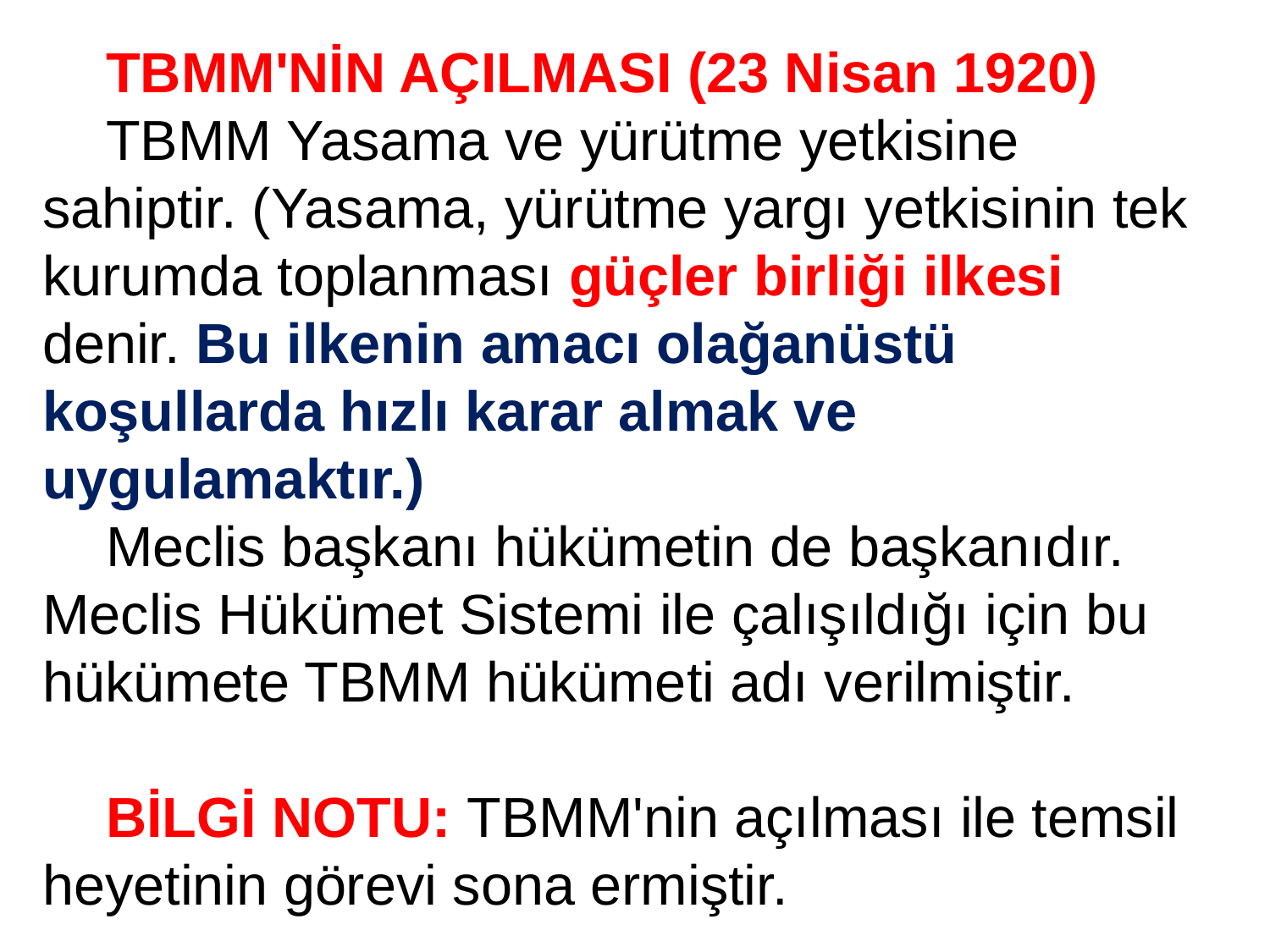

TBMM'NİN AÇILMASI (23 Nisan 1920)
TBMM Yasama ve yürütme yetkisine sahiptir. (Yasama, yürütme yargı yetkisinin tek kurumda toplanması güçler birliği ilkesi denir. Bu ilkenin amacı olağanüstü koşullarda hızlı karar almak ve uygulamaktır.)
Meclis başkanı hükümetin de başkanıdır. Meclis Hükümet Sistemi ile çalışıldığı için bu hükümete TBMM hükümeti adı verilmiştir.

BİLGİ NOTU: TBMM'nin açılması ile temsil heyetinin görevi sona ermiştir.